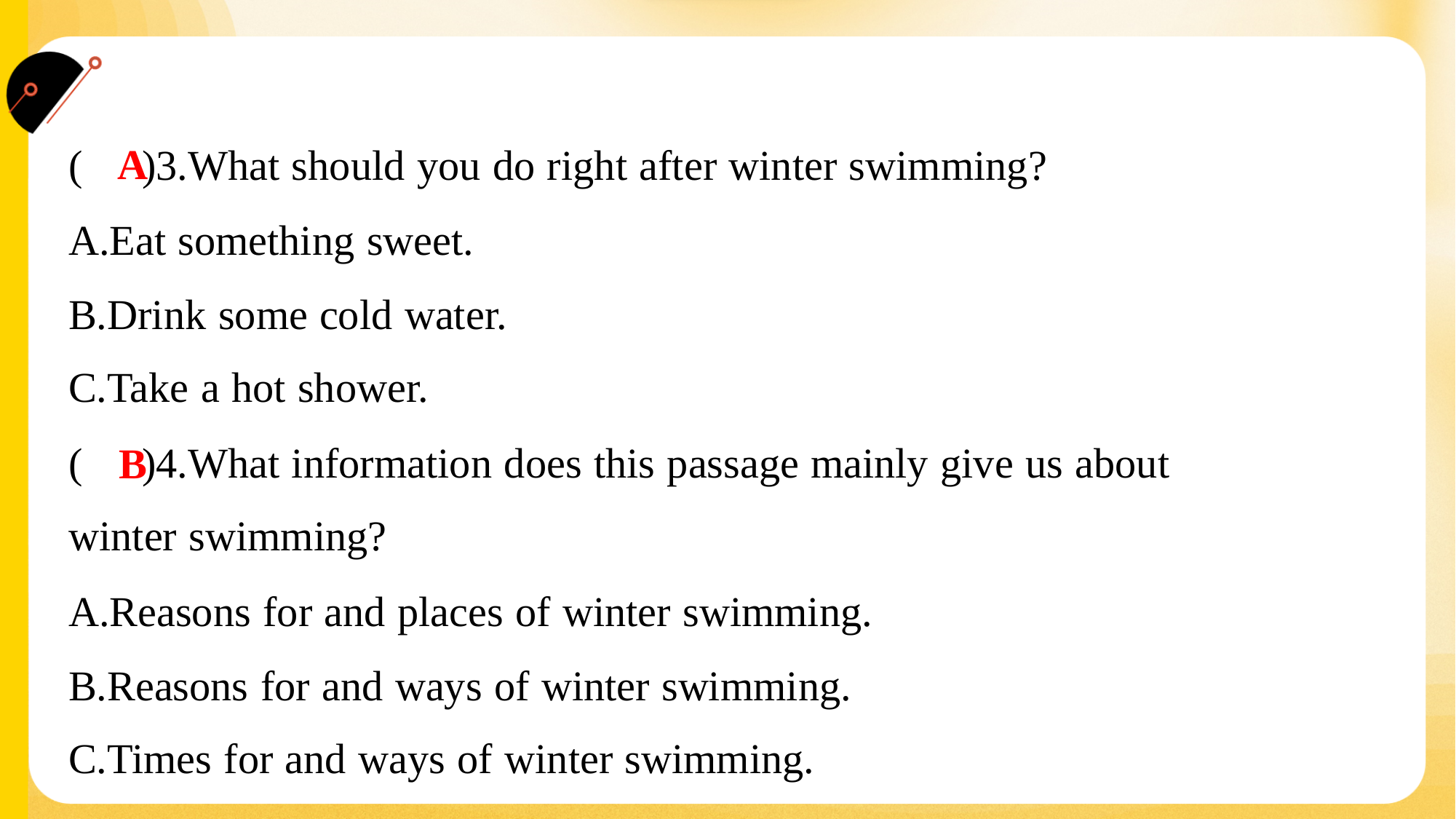

A
(     )3.What should you do right after winter swimming?
A.Eat something sweet.
B.Drink some cold water.
C.Take a hot shower.
(     )4.What information does this passage mainly give us about
winter swimming?
B
A.Reasons for and places of winter swimming.
B.Reasons for and ways of winter swimming.
C.Times for and ways of winter swimming.